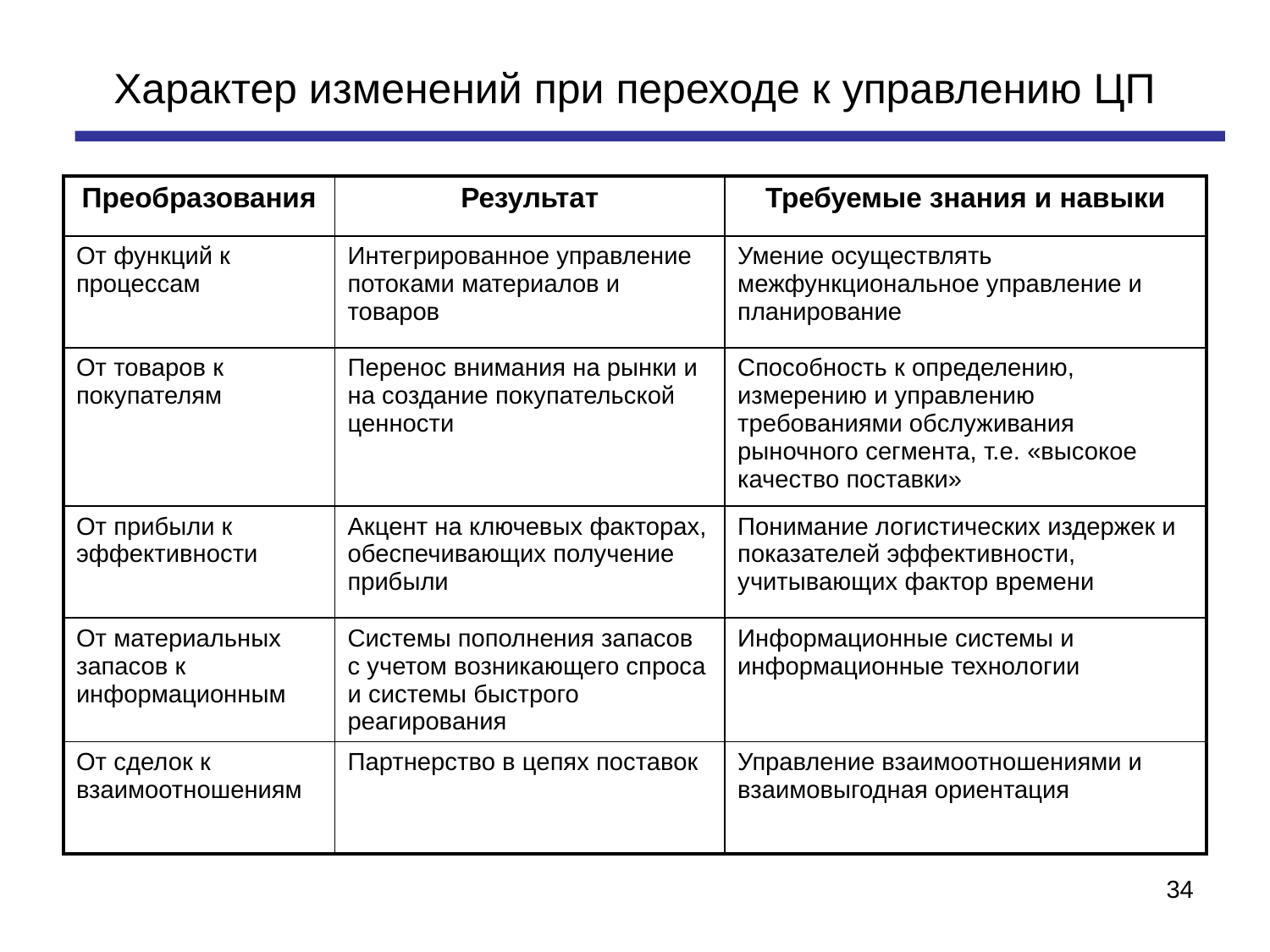

# Характер изменений при переходе к управлению ЦП

| Преобразования | Результат | Требуемые знания и навыки |
| --- | --- | --- |
| От функций к процессам | Интегрированное управление потоками материалов и товаров | Умение осуществлять межфункциональное управление и планирование |
| От товаров к покупателям | Перенос внимания на рынки и на создание покупательской ценности | Способность к определению, измерению и управлению требованиями обслуживания рыночного сегмента, т.е. «высокое качество поставки» |
| От прибыли к эффективности | Акцент на ключевых факторах, обеспечивающих получение прибыли | Понимание логистических издержек и показателей эффективности, учитывающих фактор времени |
| От материальных запасов к информационным | Системы пополнения запасов с учетом возникающего спроса и системы быстрого реагирования | Информационные системы и информационные технологии |
| От сделок к взаимоотношениям | Партнерство в цепях поставок | Управление взаимоотношениями и взаимовыгодная ориентация |
34